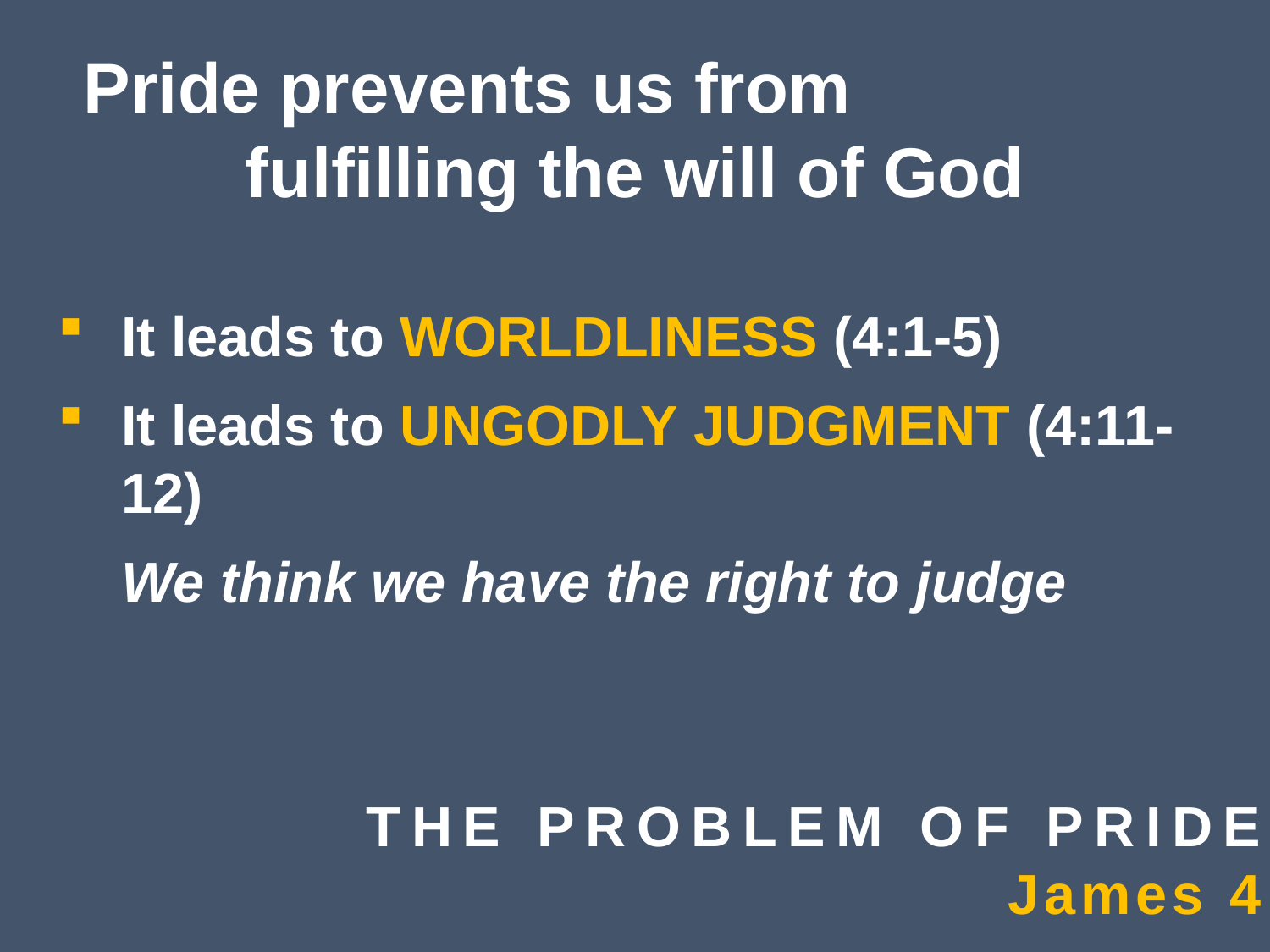

Pride prevents us from                  fulfilling the will of God

It leads to WORLDLINESS (4:1-5)
It leads to UNGODLY JUDGMENT (4:11-12)
We think we have the right to judge
The Problem of Pride
James 4